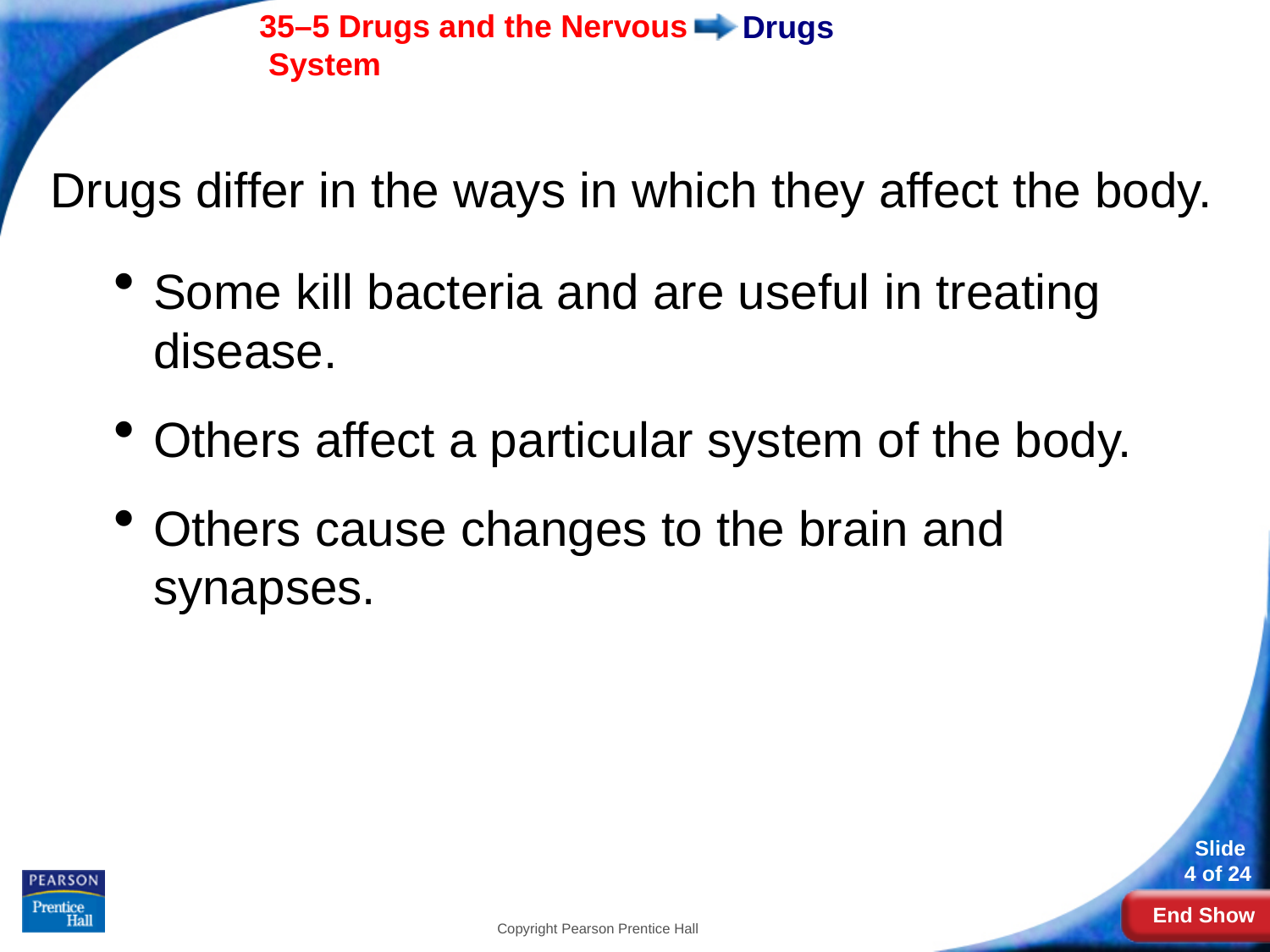

# Drugs
Drugs differ in the ways in which they affect the body.
Some kill bacteria and are useful in treating disease.
Others affect a particular system of the body.
Others cause changes to the brain and synapses.
Copyright Pearson Prentice Hall